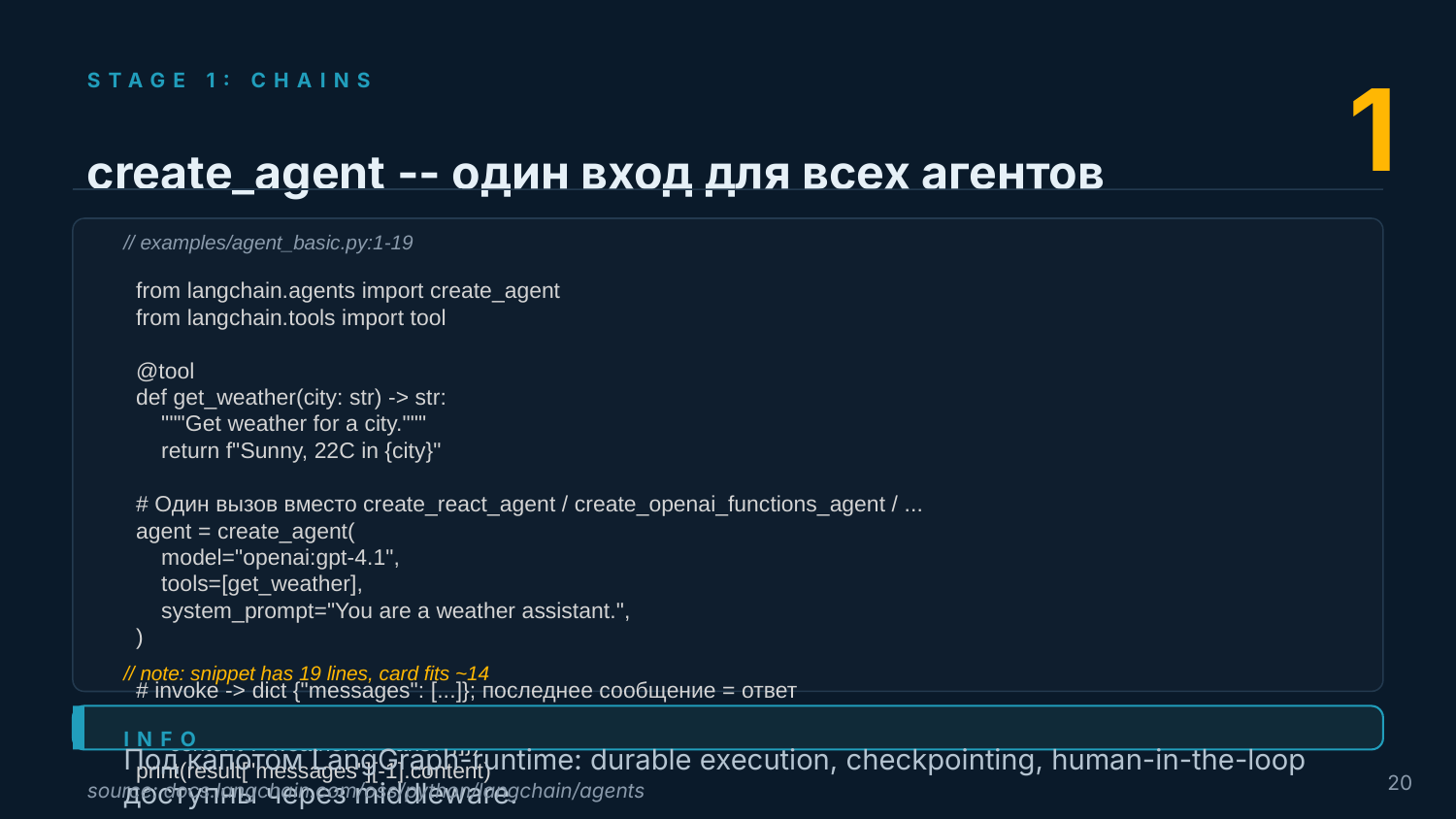

1
STAGE 1: CHAINS
create_agent -- один вход для всех агентов

// examples/agent_basic.py:1-19
  from langchain.agents import create_agent
  from langchain.tools import tool

  @tool
  def get_weather(city: str) -> str:
      """Get weather for a city."""
      return f"Sunny, 22C in {city}"

  # Один вызов вместо create_react_agent / create_openai_functions_agent / ...
  agent = create_agent(
      model="openai:gpt-4.1",
      tools=[get_weather],
      system_prompt="You are a weather assistant.",
  )

  # invoke -> dict {"messages": [...]}; последнее сообщение = ответ
  result = agent.invoke({"messages": [{"role": "user",
      "content": "weather in Paris?"}]})
  print(result["messages"][-1].content)

// note: snippet has 19 lines, card fits ~14

INFO
Под капотом LangGraph-runtime: durable execution, checkpointing, human-in-the-loop доступны через middleware.
20
source: docs.langchain.com/oss/python/langchain/agents